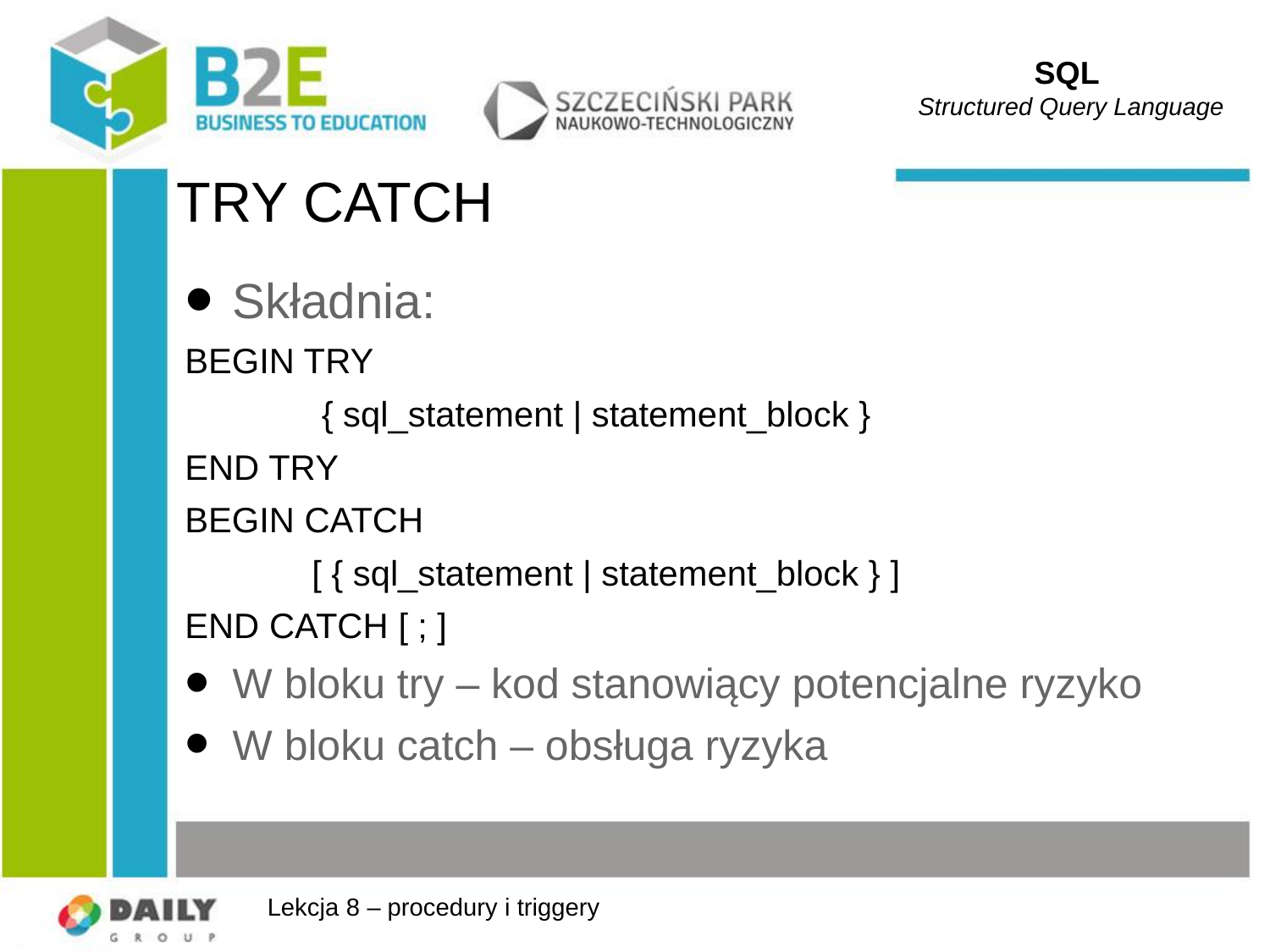

SQL
Structured Query Language
# TRY CATCH
Składnia:
BEGIN TRY
	 { sql_statement | statement_block }
END TRY
BEGIN CATCH
	[ { sql_statement | statement_block } ]
END CATCH [ ; ]
W bloku try – kod stanowiący potencjalne ryzyko
W bloku catch – obsługa ryzyka

Lekcja 8 – procedury i triggery